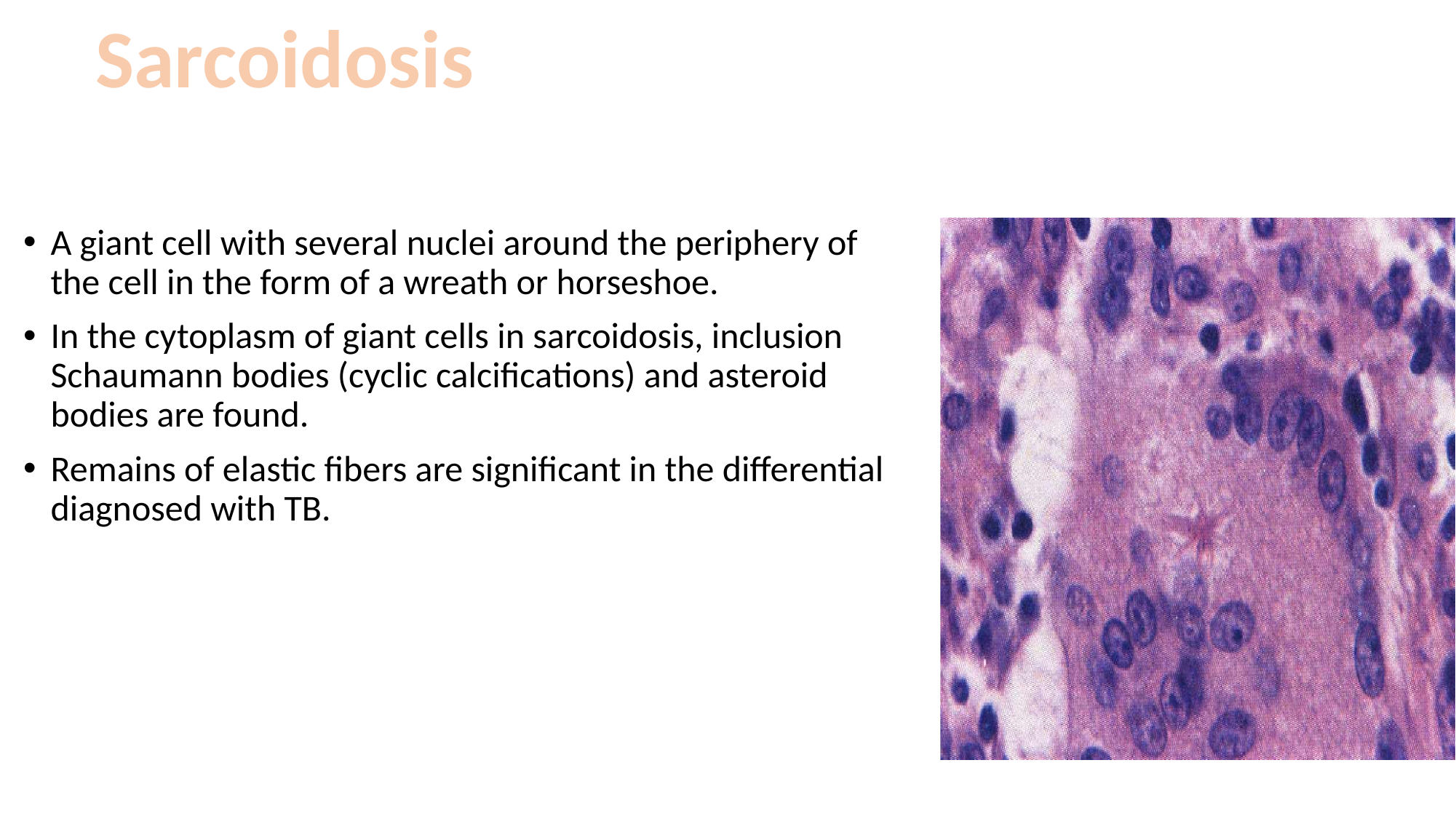

Sarcoidosis
A giant cell with several nuclei around the periphery of the cell in the form of a wreath or horseshoe.
In the cytoplasm of giant cells in sarcoidosis, inclusion Schaumann bodies (cyclic calcifications) and asteroid bodies are found.
Remains of elastic fibers are significant in the differential diagnosed with TB.